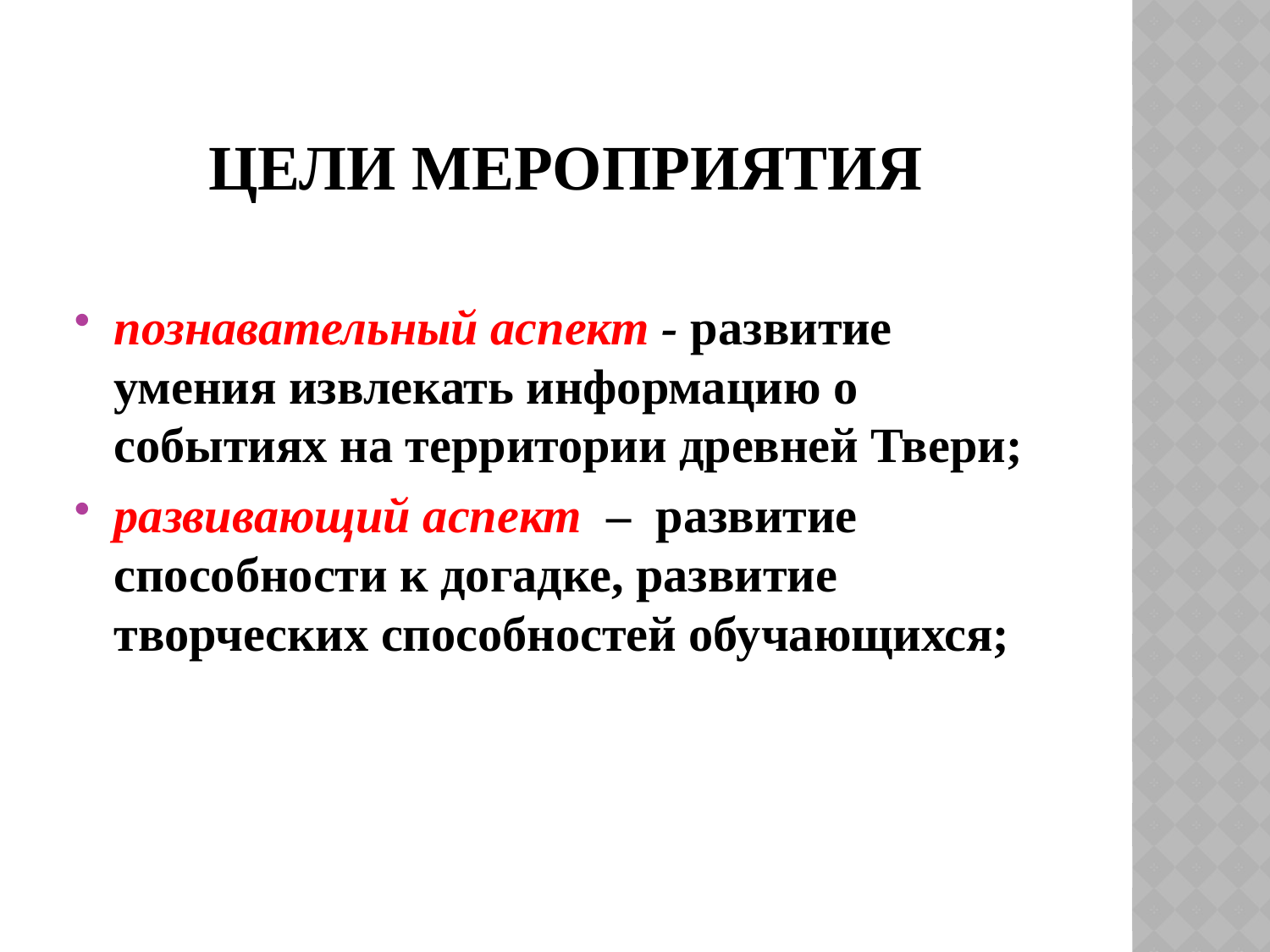

# ЦЕЛИ МЕРОПРИЯТИЯ

познавательный аспект - развитие умения извлекать информацию о событиях на территории древней Твери;
развивающий аспект  –  развитие способности к догадке, развитие творческих способностей обучающихся;